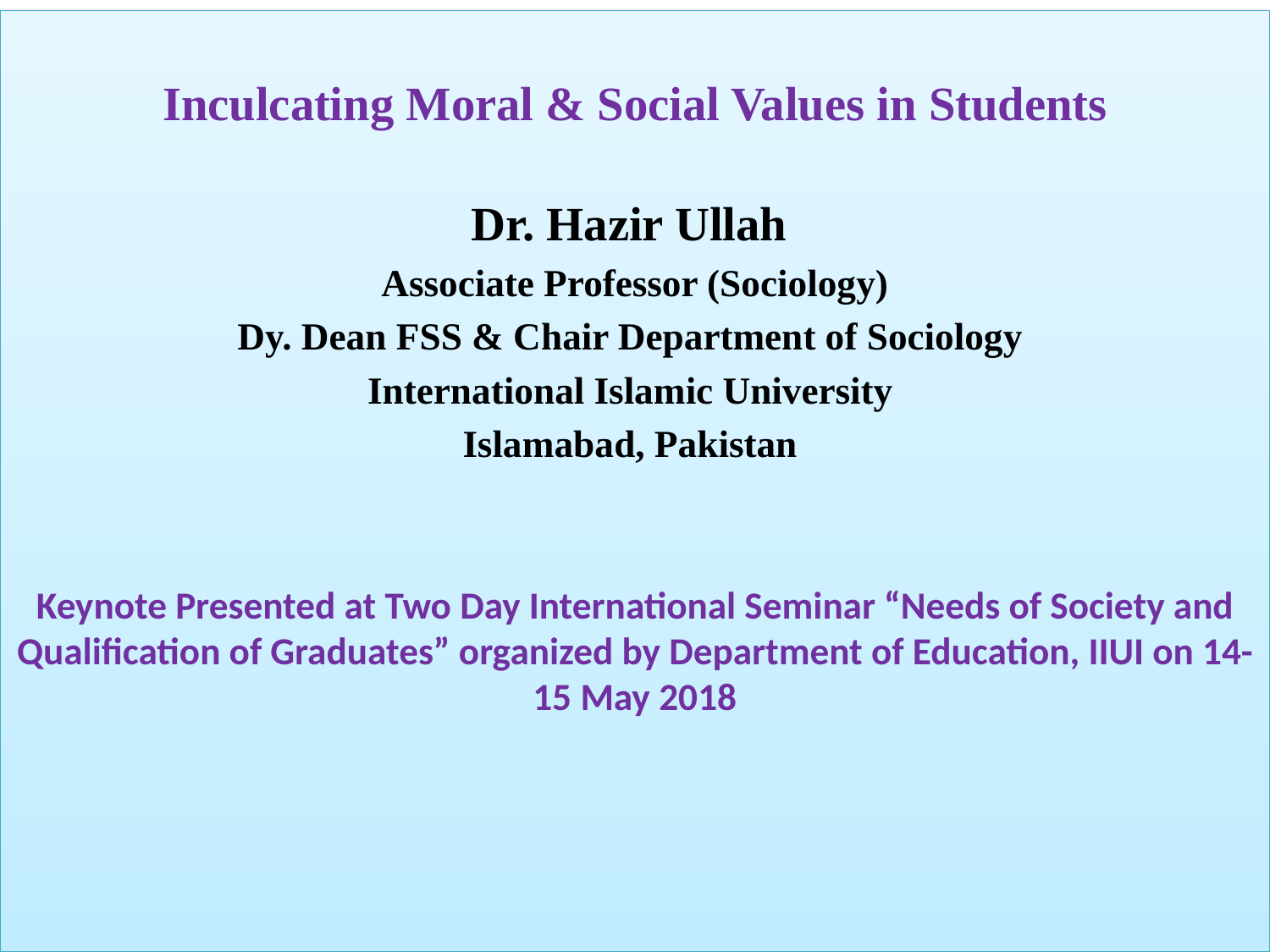

Inculcating Moral & Social Values in Students

Dr. Hazir Ullah
Associate Professor (Sociology)
Dy. Dean FSS & Chair Department of Sociology
International Islamic University
Islamabad, Pakistan

Keynote Presented at Two Day International Seminar “Needs of Society and Qualification of Graduates” organized by Department of Education, IIUI on 14-15 May 2018